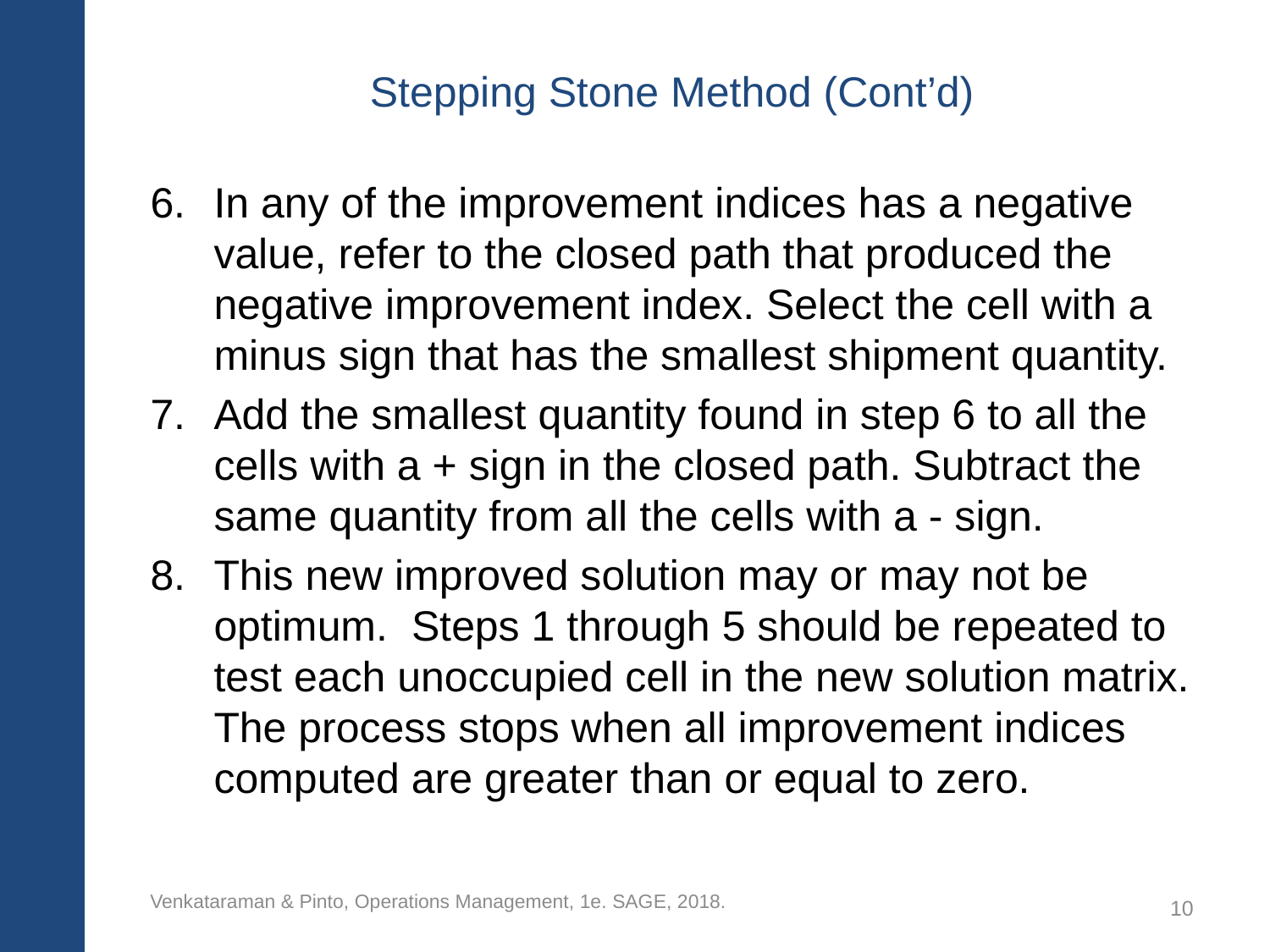

# Stepping Stone Method (Cont’d)
In any of the improvement indices has a negative value, refer to the closed path that produced the negative improvement index. Select the cell with a minus sign that has the smallest shipment quantity.
Add the smallest quantity found in step 6 to all the cells with a + sign in the closed path. Subtract the same quantity from all the cells with a - sign.
This new improved solution may or may not be optimum.  Steps 1 through 5 should be repeated to test each unoccupied cell in the new solution matrix. The process stops when all improvement indices computed are greater than or equal to zero.
Venkataraman & Pinto, Operations Management, 1e. SAGE, 2018.
10